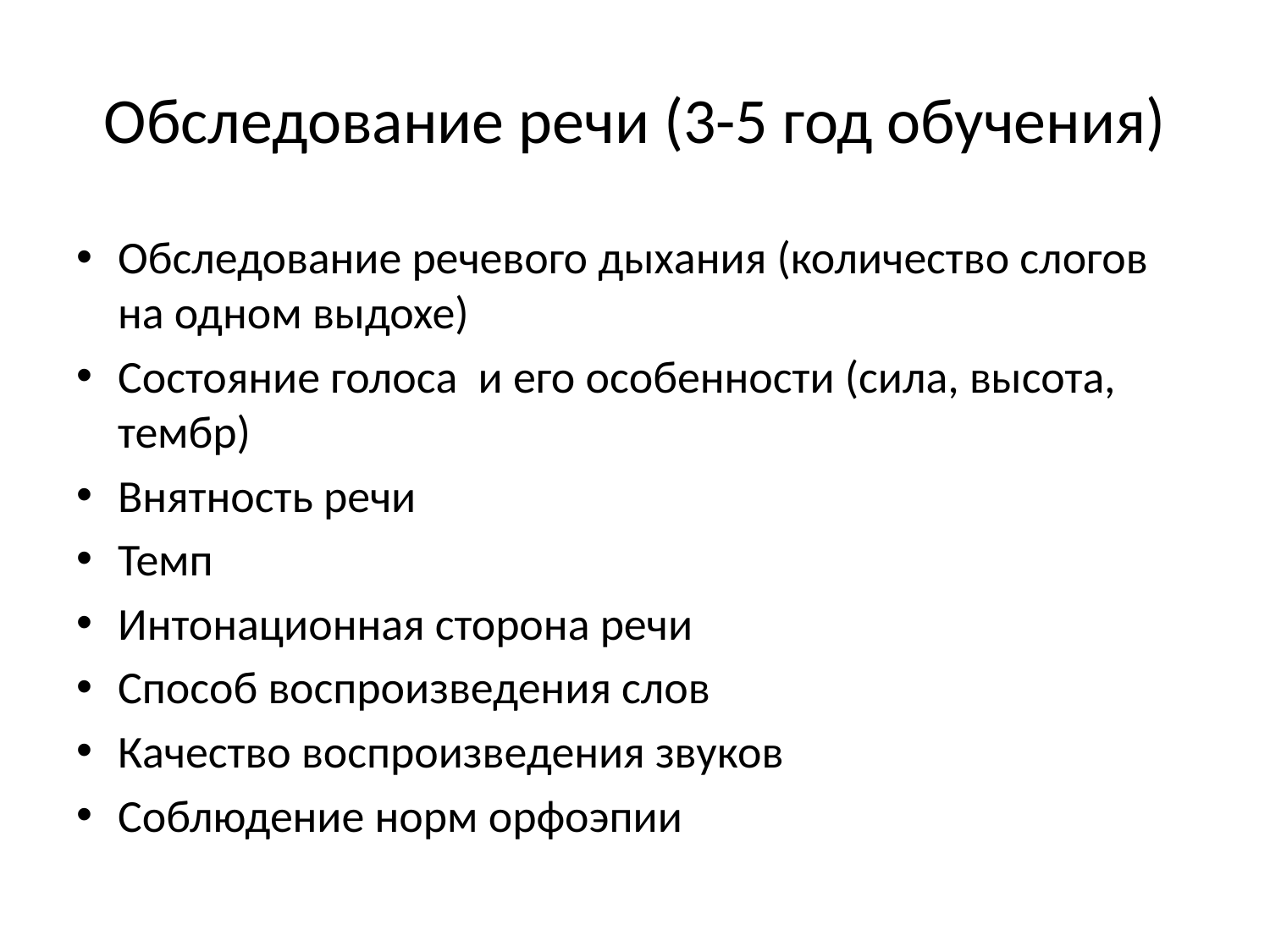

# Обследование речи (3-5 год обучения)
Обследование речевого дыхания (количество слогов на одном выдохе)
Состояние голоса  и его особенности (сила, высота, тембр)
Внятность речи
Темп
Интонационная сторона речи
Способ воспроизведения слов
Качество воспроизведения звуков
Соблюдение норм орфоэпии